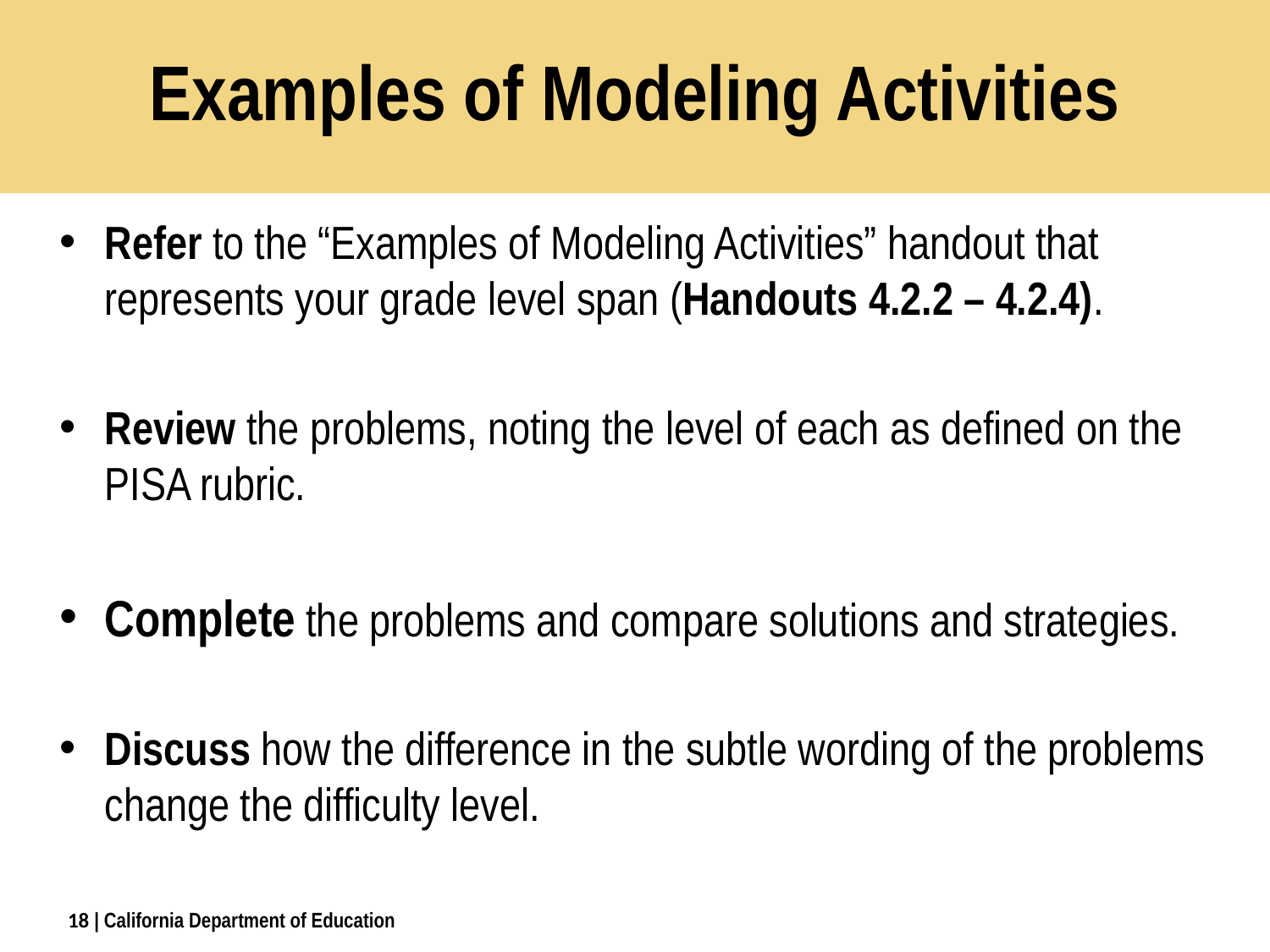

# Examples of Modeling Activities
Refer to the “Examples of Modeling Activities” handout that represents your grade level span (Handouts 4.2.2 – 4.2.4).

Review the problems, noting the level of each as defined on the PISA rubric.

Complete the problems and compare solutions and strategies.

Discuss how the difference in the subtle wording of the problems change the difficulty level.

18
| California Department of Education